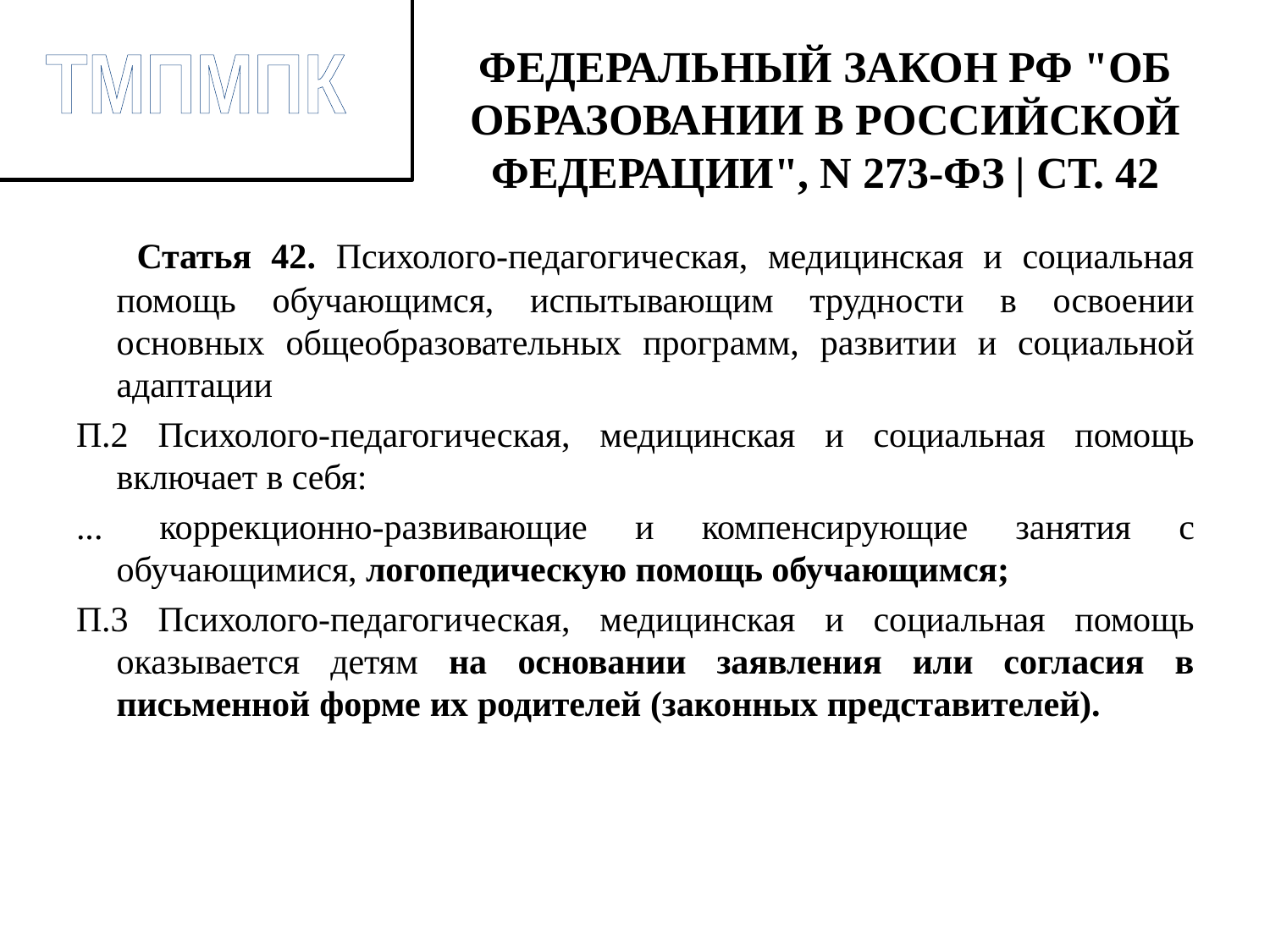

ТМПМПК
# ФЕДЕРАЛЬНЫЙ ЗАКОН РФ "ОБ ОБРАЗОВАНИИ В РОССИЙСКОЙ ФЕДЕРАЦИИ", N 273-ФЗ | СТ. 42
   Статья 42. Психолого-педагогическая, медицинская и социальная помощь обучающимся, испытывающим трудности в освоении основных общеобразовательных программ, развитии и социальной адаптации
П.2 Психолого-педагогическая, медицинская и социальная помощь включает в себя:
...  коррекционно-развивающие и компенсирующие занятия с обучающимися, логопедическую помощь обучающимся;
П.3 Психолого-педагогическая, медицинская и социальная помощь оказывается детям на основании заявления или согласия в письменной форме их родителей (законных представителей).